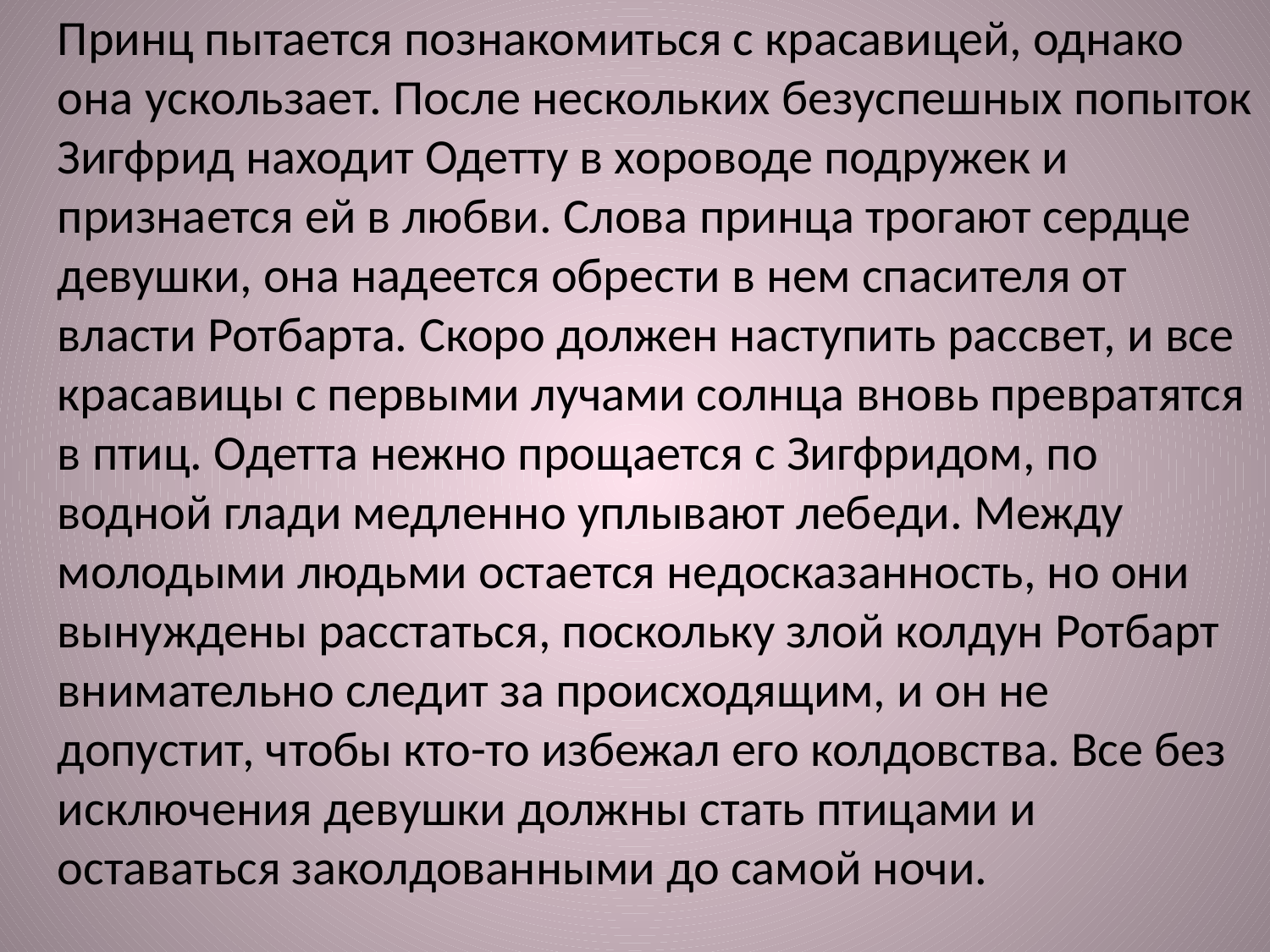

Принц пытается познакомиться с красавицей, однако она ускользает. После нескольких безуспешных попыток Зигфрид находит Одетту в хороводе подружек и признается ей в любви. Слова принца трогают сердце девушки, она надеется обрести в нем спасителя от власти Ротбарта. Скоро должен наступить рассвет, и все красавицы с первыми лучами солнца вновь превратятся в птиц. Одетта нежно прощается с Зигфридом, по водной глади медленно уплывают лебеди. Между молодыми людьми остается недосказанность, но они вынуждены расстаться, поскольку злой колдун Ротбарт внимательно следит за происходящим, и он не допустит, чтобы кто-то избежал его колдовства. Все без исключения девушки должны стать птицами и оставаться заколдованными до самой ночи.